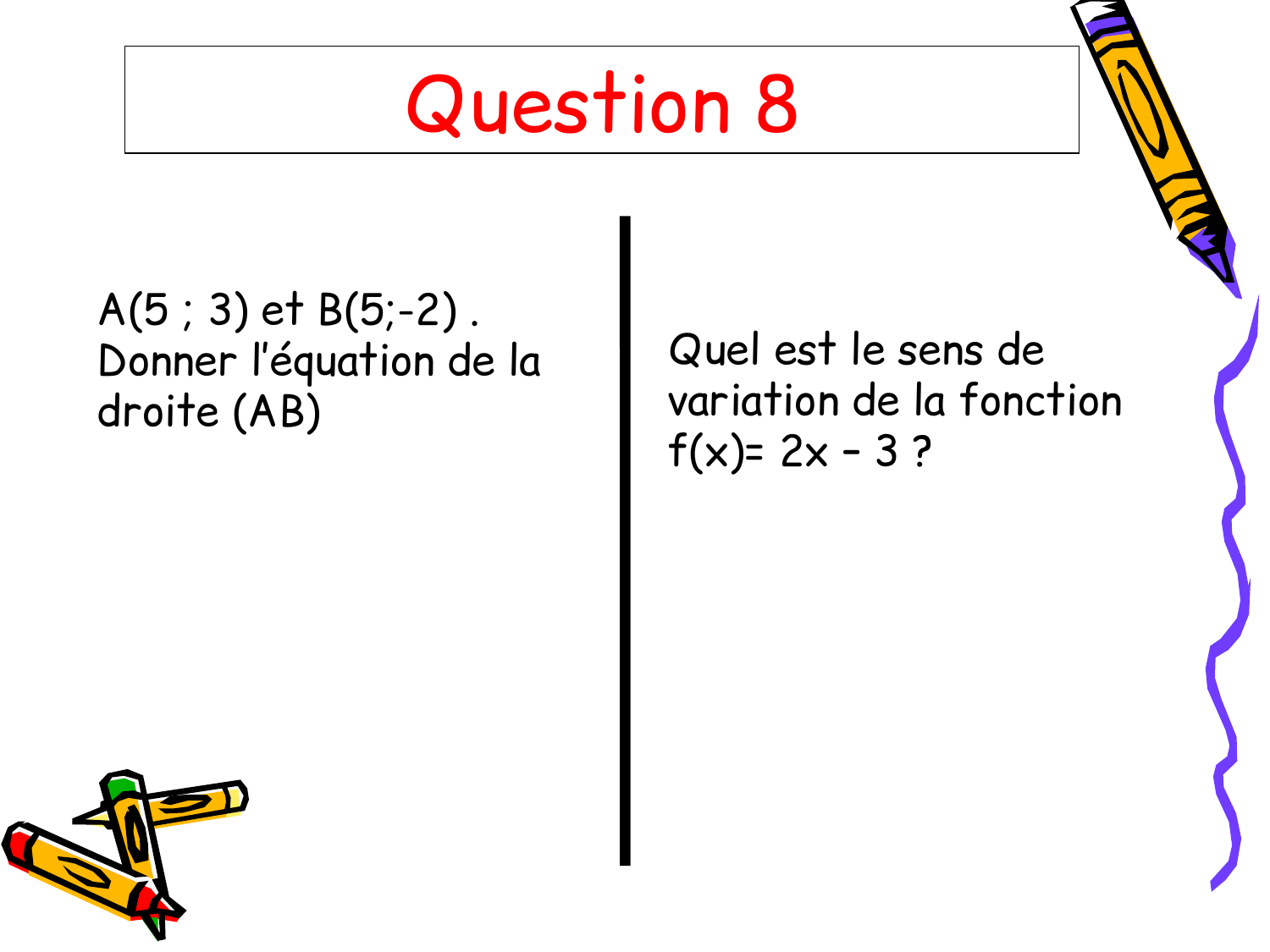

# Question 8

A(5 ; 3) et B(5;-2) .
Donner l’équation de la droite (AB)
Quel est le sens de variation de la fonction   f(x)= 2x – 3 ?